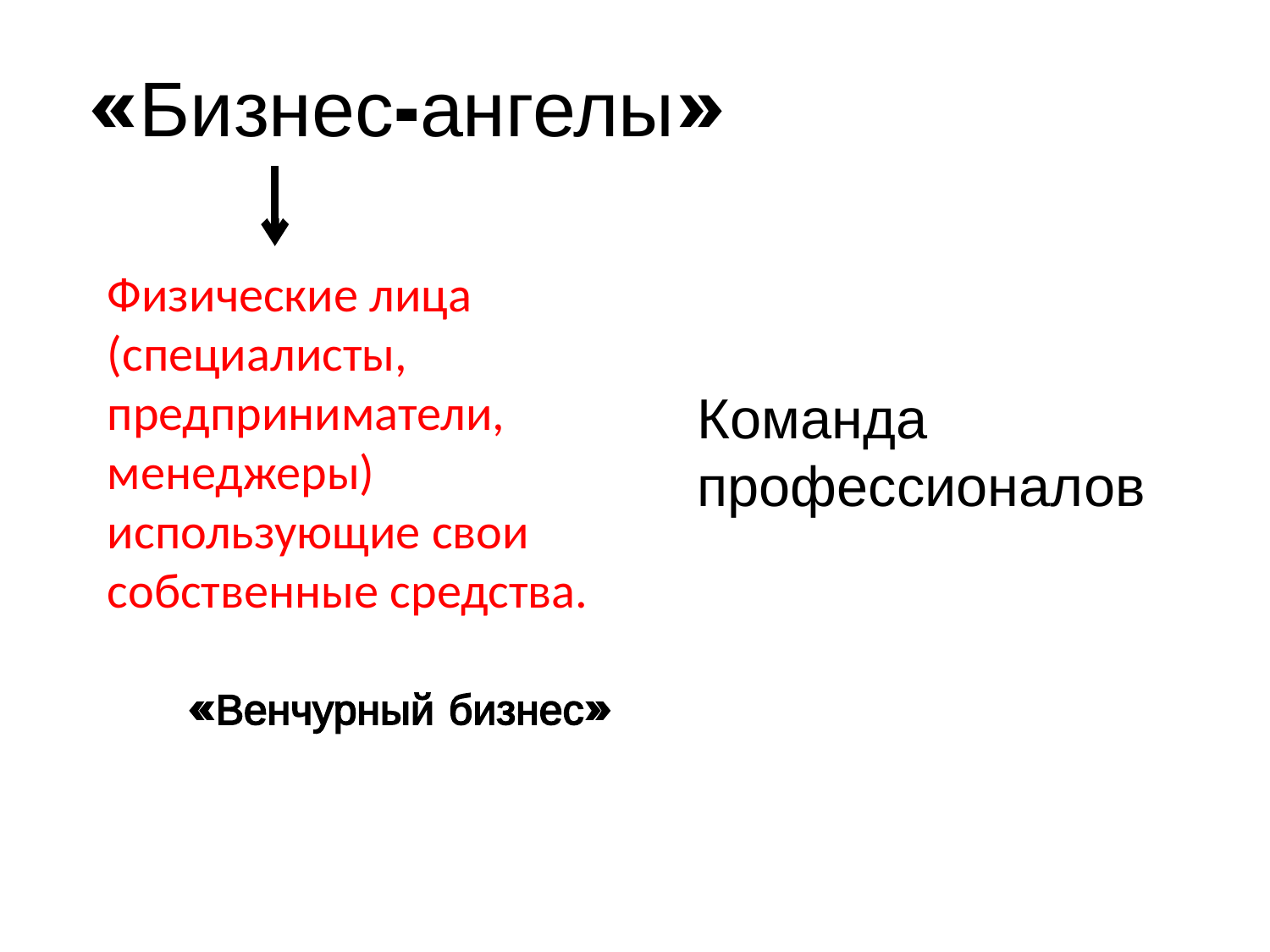

# «Бизнес-ангелы»
Физические лица
(специалисты, предприниматели,
менеджеры) использующие свои собственные средства.
Команда профессионалов
«Венчурный бизнес»